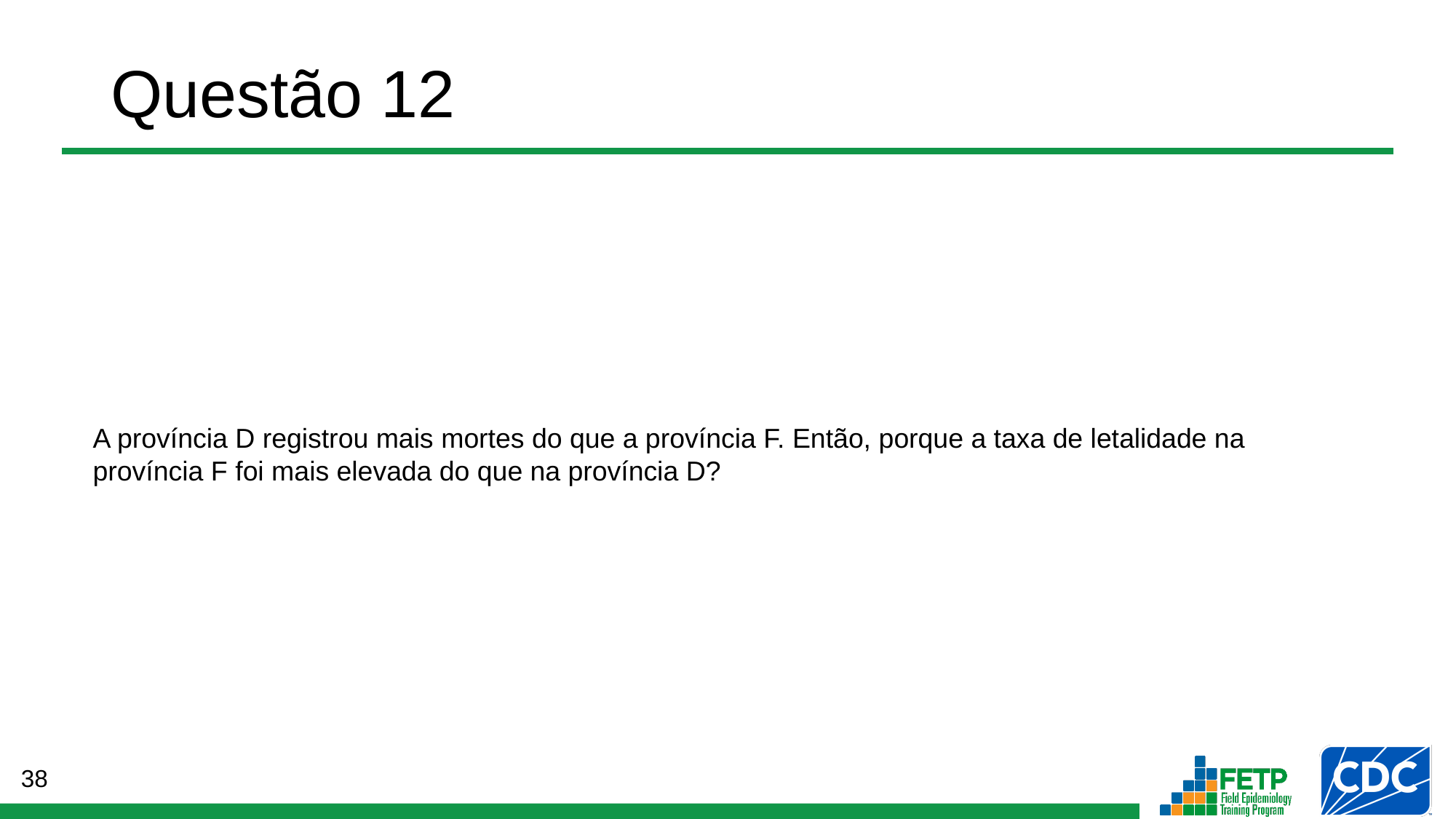

# Questão 12
A província D registrou mais mortes do que a província F. Então, porque a taxa de letalidade na província F foi mais elevada do que na província D?